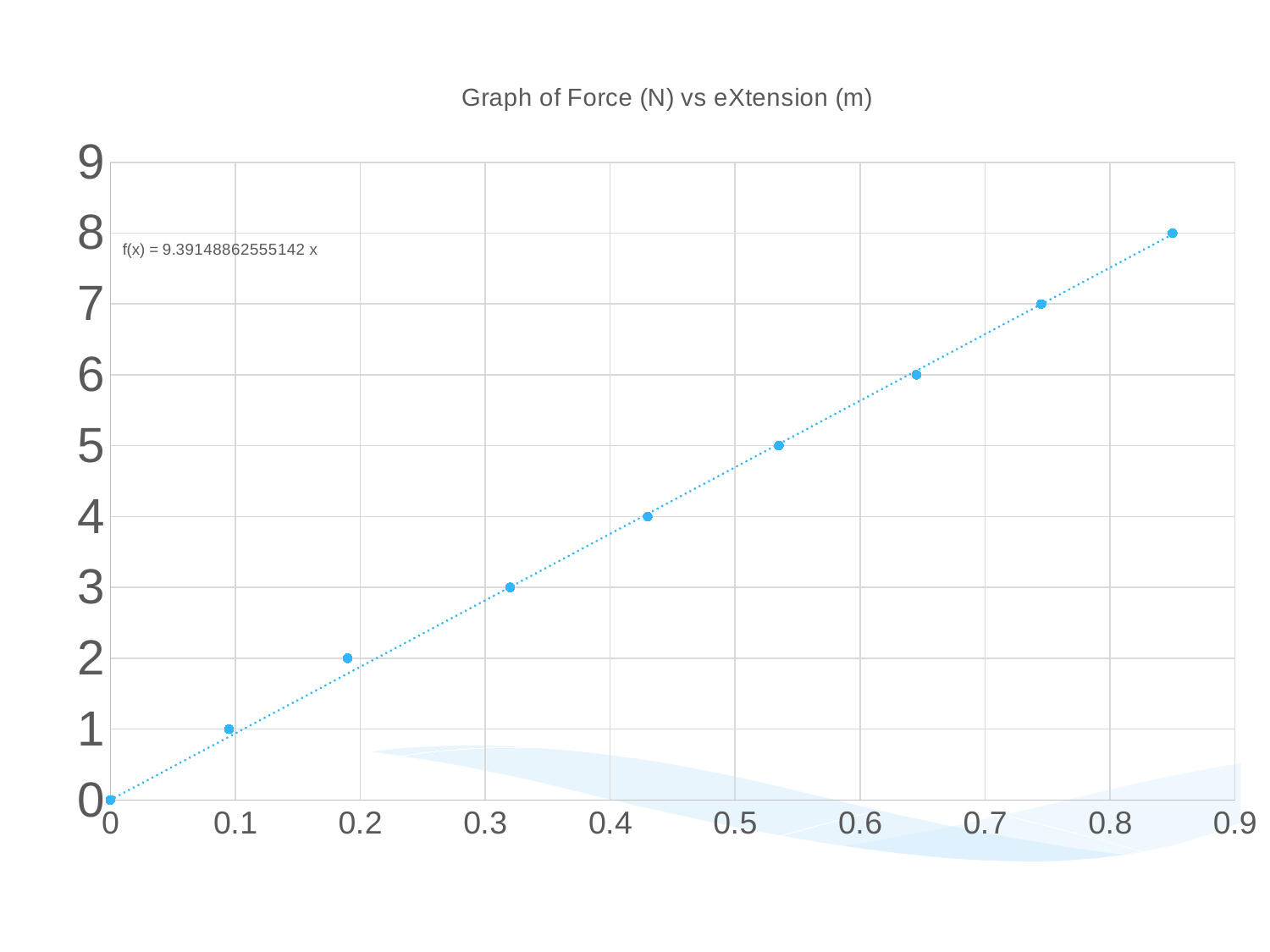

### Chart: Graph of Force (N) vs eXtension (m)

| Category | Force (N) |
|---|---|